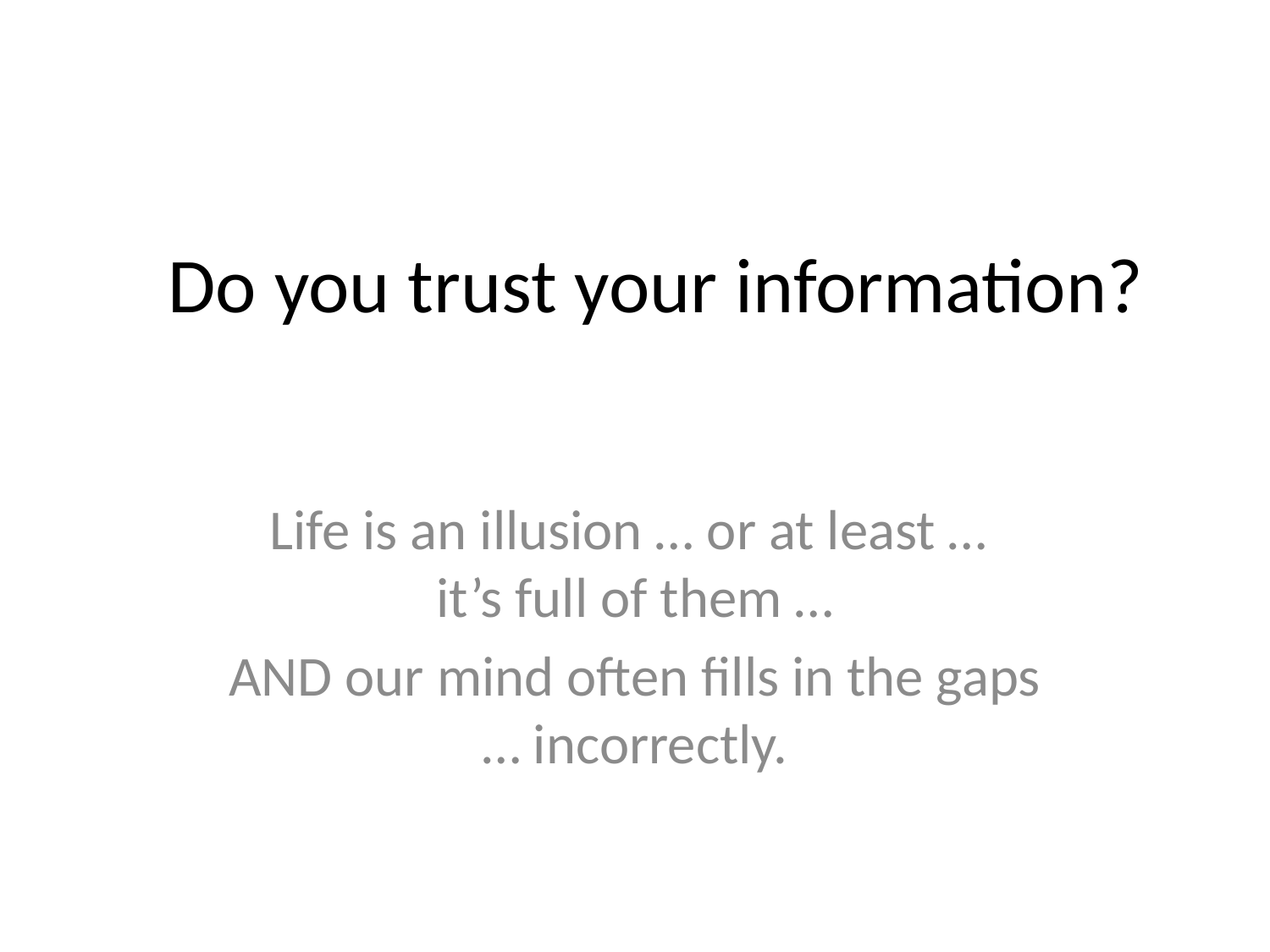

# Do you trust your information?
Life is an illusion … or at least …
it’s full of them …
AND our mind often fills in the gaps … incorrectly.